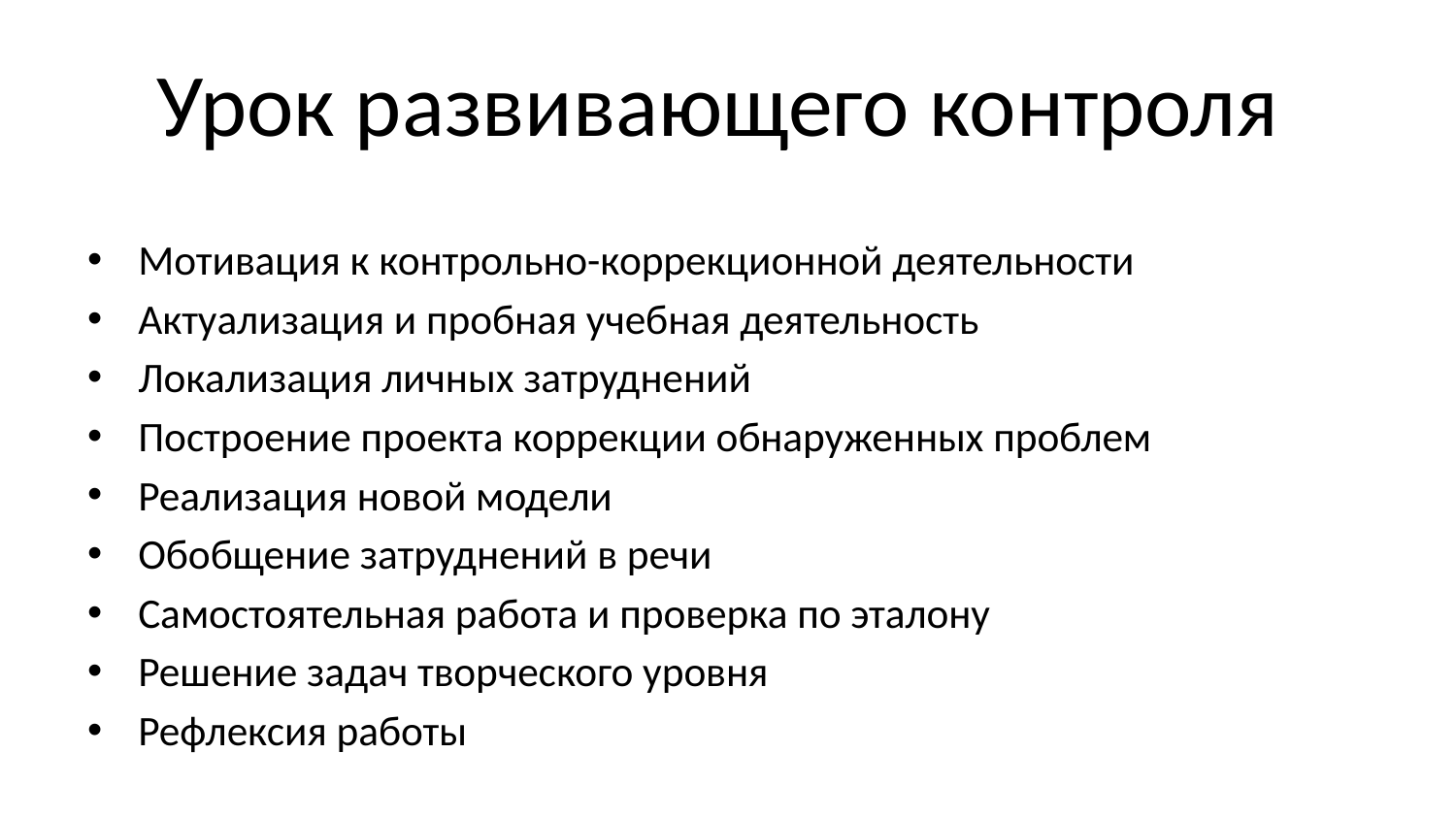

# Урок развивающего контроля
Мотивация к контрольно-коррекционной деятельности
Актуализация и пробная учебная деятельность
Локализация личных затруднений
Построение проекта коррекции обнаруженных проблем
Реализация новой модели
Обобщение затруднений в речи
Самостоятельная работа и проверка по эталону
Решение задач творческого уровня
Рефлексия работы